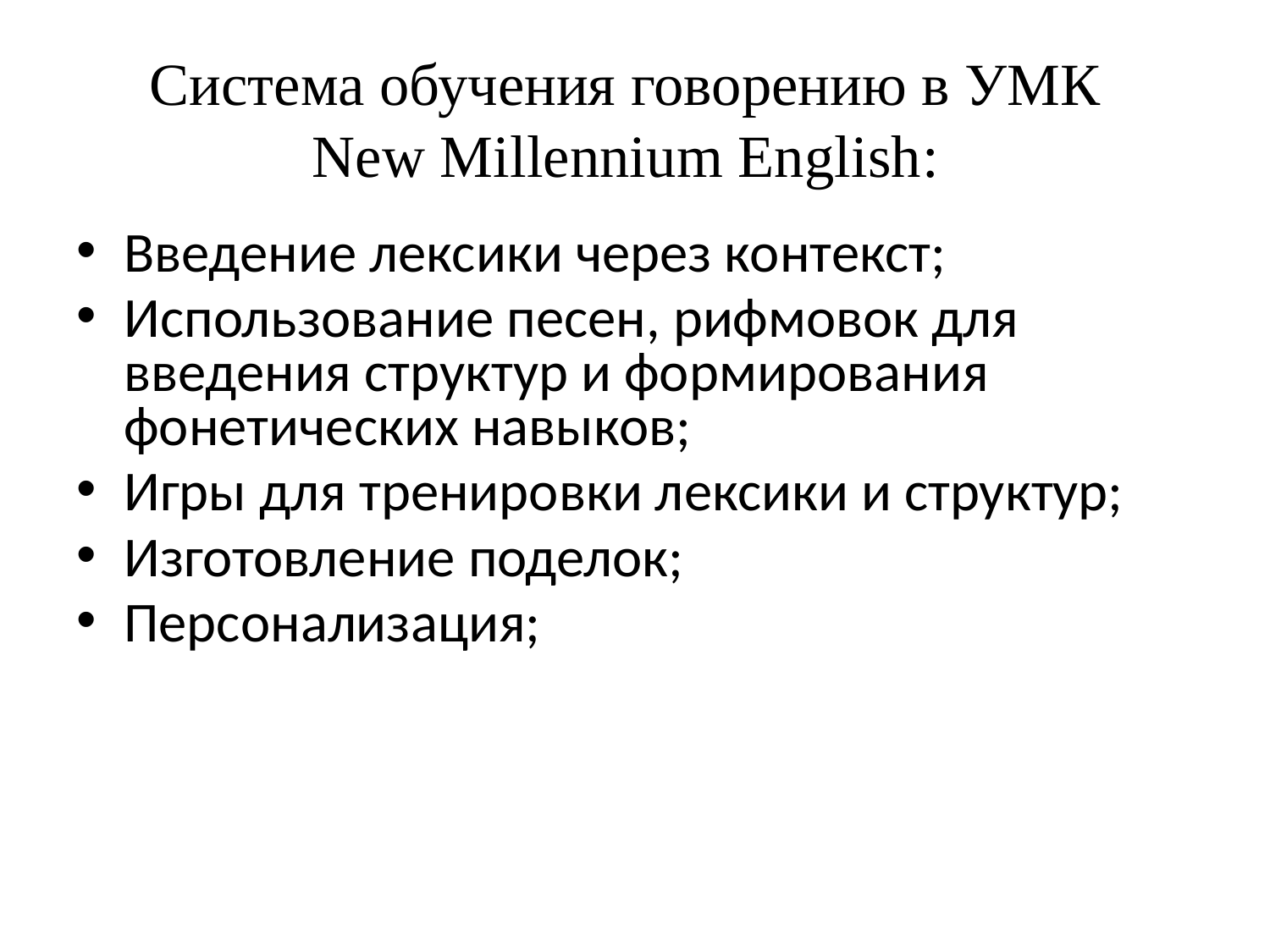

# Система обучения говорению в УМК New Millennium English:
Введение лексики через контекст;
Использование песен, рифмовок для введения структур и формирования фонетических навыков;
Игры для тренировки лексики и структур;
Изготовление поделок;
Персонализация;